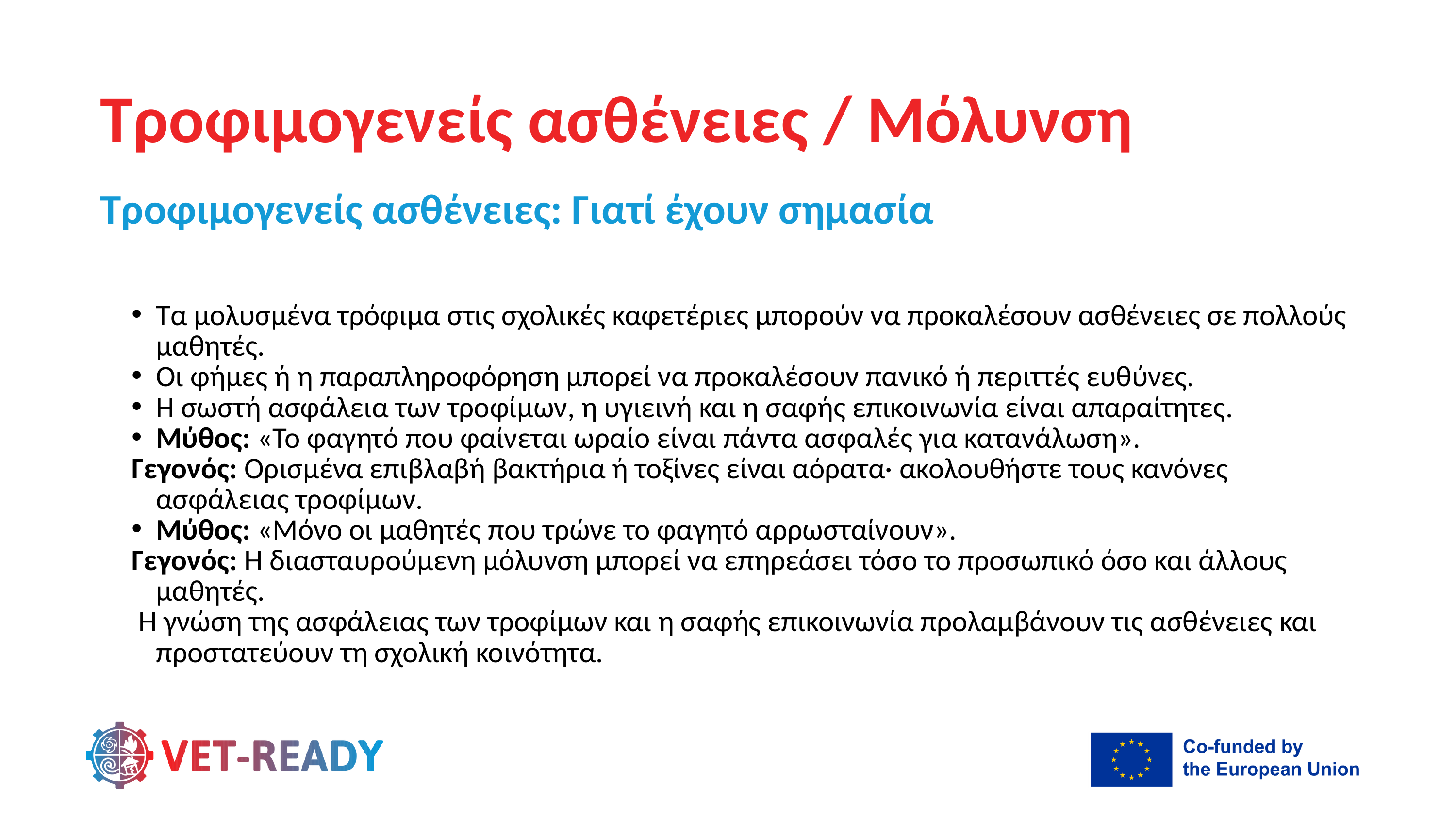

Τροφιμογενείς ασθένειες / Μόλυνση
Τροφιμογενείς ασθένειες: Γιατί έχουν σημασία
Τα μολυσμένα τρόφιμα στις σχολικές καφετέριες μπορούν να προκαλέσουν ασθένειες σε πολλούς μαθητές.
Οι φήμες ή η παραπληροφόρηση μπορεί να προκαλέσουν πανικό ή περιττές ευθύνες.
Η σωστή ασφάλεια των τροφίμων, η υγιεινή και η σαφής επικοινωνία είναι απαραίτητες.
Μύθος: «Το φαγητό που φαίνεται ωραίο είναι πάντα ασφαλές για κατανάλωση».
Γεγονός: Ορισμένα επιβλαβή βακτήρια ή τοξίνες είναι αόρατα· ακολουθήστε τους κανόνες ασφάλειας τροφίμων.
Μύθος: «Μόνο οι μαθητές που τρώνε το φαγητό αρρωσταίνουν».
Γεγονός: Η διασταυρούμενη μόλυνση μπορεί να επηρεάσει τόσο το προσωπικό όσο και άλλους μαθητές.
 Η γνώση της ασφάλειας των τροφίμων και η σαφής επικοινωνία προλαμβάνουν τις ασθένειες και προστατεύουν τη σχολική κοινότητα.